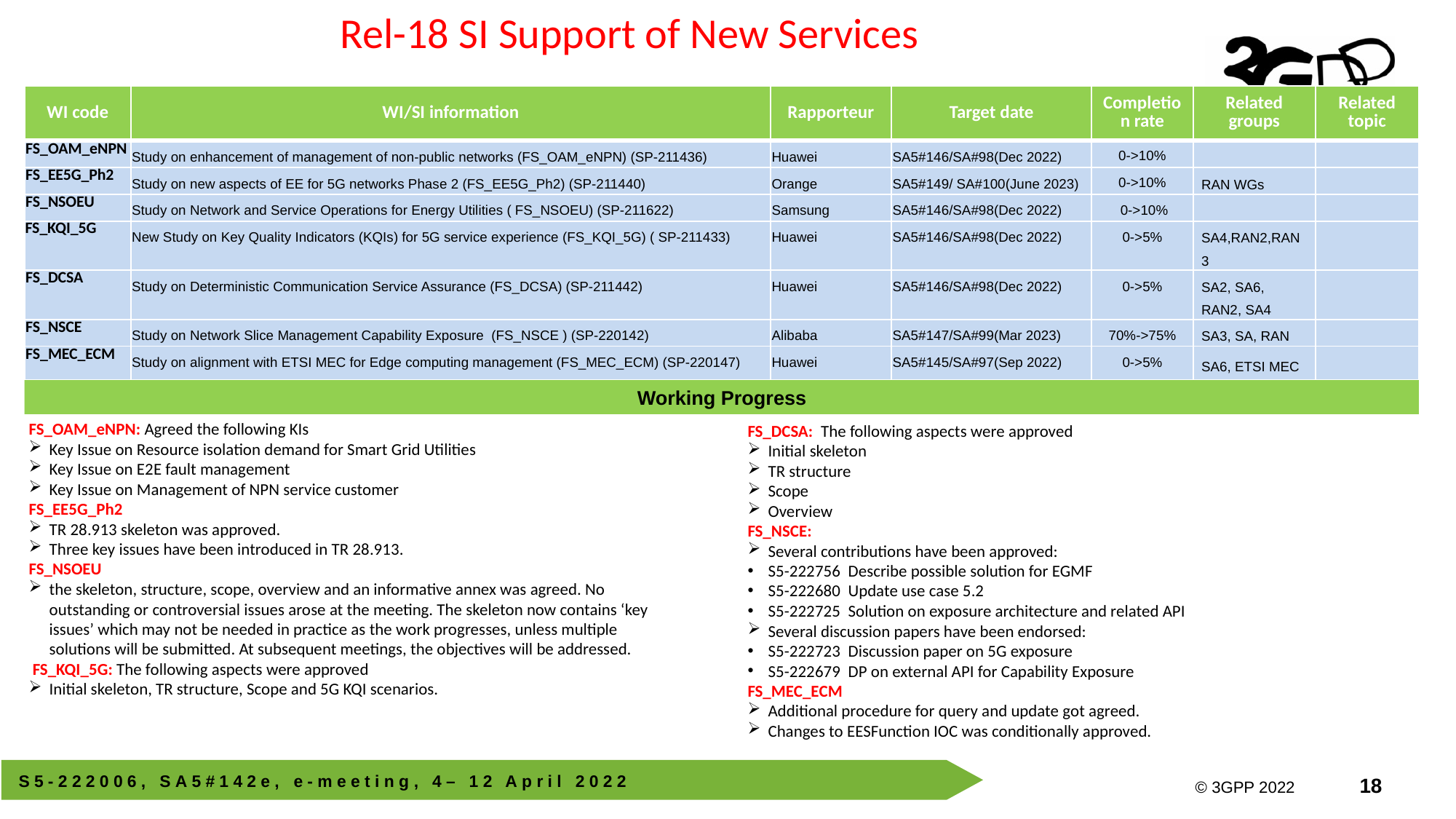

Rel-18 SI Support of New Services
| WI code | WI/SI information | Rapporteur | Target date | Completion rate | Related groups | Related topic |
| --- | --- | --- | --- | --- | --- | --- |
| FS\_OAM\_eNPN | Study on enhancement of management of non-public networks (FS\_OAM\_eNPN) (SP-211436) | Huawei | SA5#146/SA#98(Dec 2022) | 0->10% |  |  |
| FS\_EE5G\_Ph2 | Study on new aspects of EE for 5G networks Phase 2 (FS\_EE5G\_Ph2) (SP-211440) | Orange | SA5#149/ SA#100(June 2023) | 0->10% | RAN WGs |  |
| FS\_NSOEU | Study on Network and Service Operations for Energy Utilities ( FS\_NSOEU) (SP-211622) | Samsung | SA5#146/SA#98(Dec 2022) | 0->10% |  |  |
| FS\_KQI\_5G | New Study on Key Quality Indicators (KQIs) for 5G service experience (FS\_KQI\_5G) ( SP-211433) | Huawei | SA5#146/SA#98(Dec 2022) | 0->5% | SA4,RAN2,RAN3 |  |
| FS\_DCSA | Study on Deterministic Communication Service Assurance (FS\_DCSA) (SP-211442) | Huawei | SA5#146/SA#98(Dec 2022) | 0->5% | SA2, SA6, RAN2, SA4 |  |
| FS\_NSCE | Study on Network Slice Management Capability Exposure (FS\_NSCE ) (SP-220142) | Alibaba | SA5#147/SA#99(Mar 2023) | 70%->75% | SA3, SA, RAN |  |
| FS\_MEC\_ECM | Study on alignment with ETSI MEC for Edge computing management (FS\_MEC\_ECM) (SP-220147) | Huawei | SA5#145/SA#97(Sep 2022) | 0->5% | SA6, ETSI MEC |  |
Working Progress
FS_OAM_eNPN: Agreed the following KIs
Key Issue on Resource isolation demand for Smart Grid Utilities
Key Issue on E2E fault management
Key Issue on Management of NPN service customer
FS_EE5G_Ph2
TR 28.913 skeleton was approved.
Three key issues have been introduced in TR 28.913.
FS_NSOEU
the skeleton, structure, scope, overview and an informative annex was agreed. No outstanding or controversial issues arose at the meeting. The skeleton now contains ‘key issues’ which may not be needed in practice as the work progresses, unless multiple solutions will be submitted. At subsequent meetings, the objectives will be addressed.
 FS_KQI_5G: The following aspects were approved
Initial skeleton, TR structure, Scope and 5G KQI scenarios.
FS_DCSA:  The following aspects were approved
Initial skeleton
TR structure
Scope
Overview
FS_NSCE:
Several contributions have been approved:
S5-222756  Describe possible solution for EGMF
S5-222680  Update use case 5.2
S5-222725  Solution on exposure architecture and related API
Several discussion papers have been endorsed:
S5-222723  Discussion paper on 5G exposure
S5-222679  DP on external API for Capability Exposure
FS_MEC_ECM
Additional procedure for query and update got agreed.
Changes to EESFunction IOC was conditionally approved.